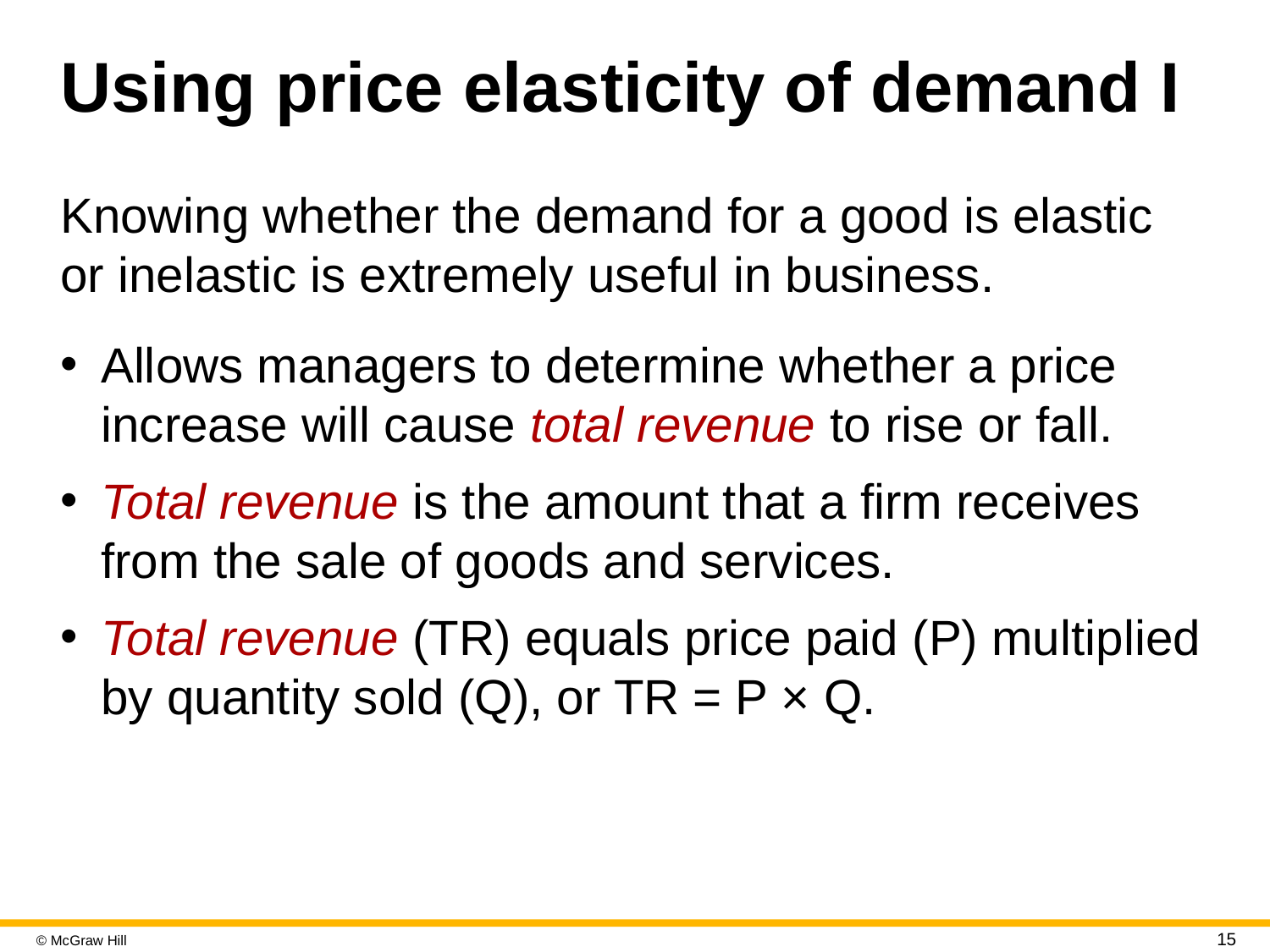

# Using price elasticity of demand I
Knowing whether the demand for a good is elastic or inelastic is extremely useful in business.
Allows managers to determine whether a price increase will cause total revenue to rise or fall.
Total revenue is the amount that a firm receives from the sale of goods and services.
Total revenue (TR) equals price paid (P) multiplied by quantity sold (Q), or TR = P × Q.